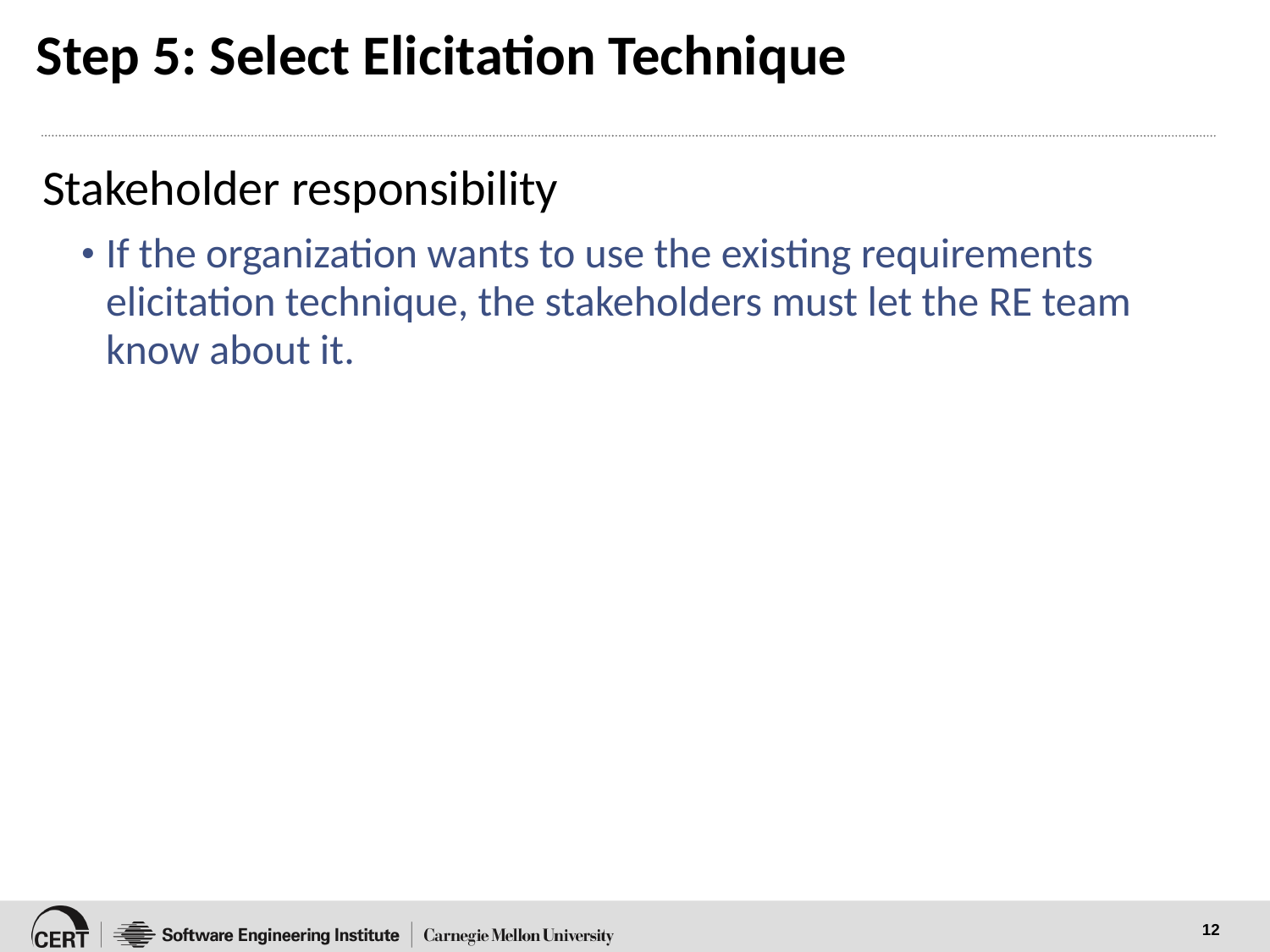

# Step 5: Select Elicitation Technique
Stakeholder responsibility
If the organization wants to use the existing requirements elicitation technique, the stakeholders must let the RE team know about it.